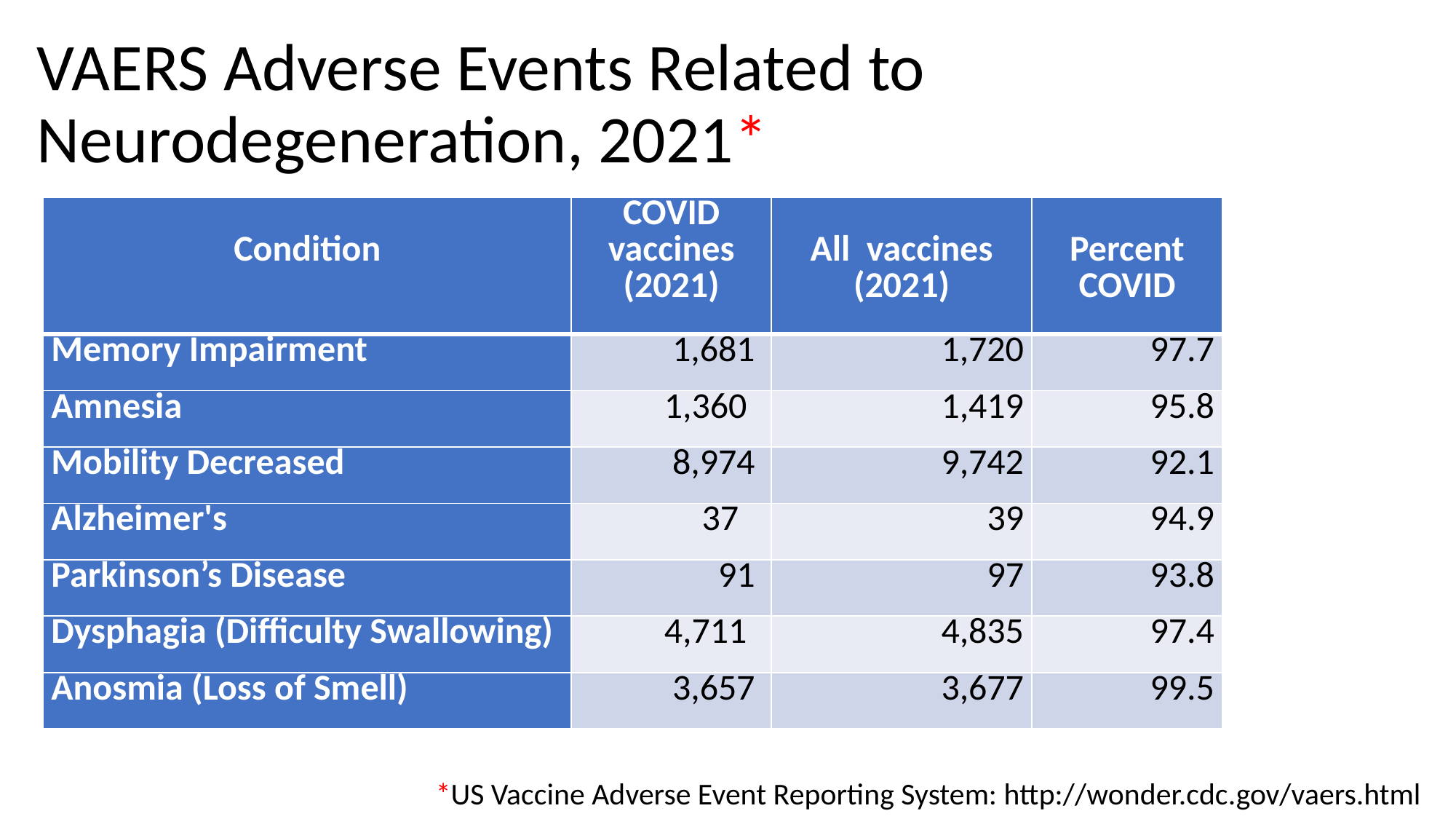

# VAERS Adverse Events Related to Neurodegeneration, 2021*
| Condition | COVID vaccines (2021) | All vaccines (2021) | Percent COVID |
| --- | --- | --- | --- |
| Memory Impairment | 1,681 | 1,720 | 97.7 |
| Amnesia | 1,360 | 1,419 | 95.8 |
| Mobility Decreased | 8,974 | 9,742 | 92.1 |
| Alzheimer's | 37 | 39 | 94.9 |
| Parkinson’s Disease | 91 | 97 | 93.8 |
| Dysphagia (Difficulty Swallowing) | 4,711 | 4,835 | 97.4 |
| Anosmia (Loss of Smell) | 3,657 | 3,677 | 99.5 |
*US Vaccine Adverse Event Reporting System: http://wonder.cdc.gov/vaers.html